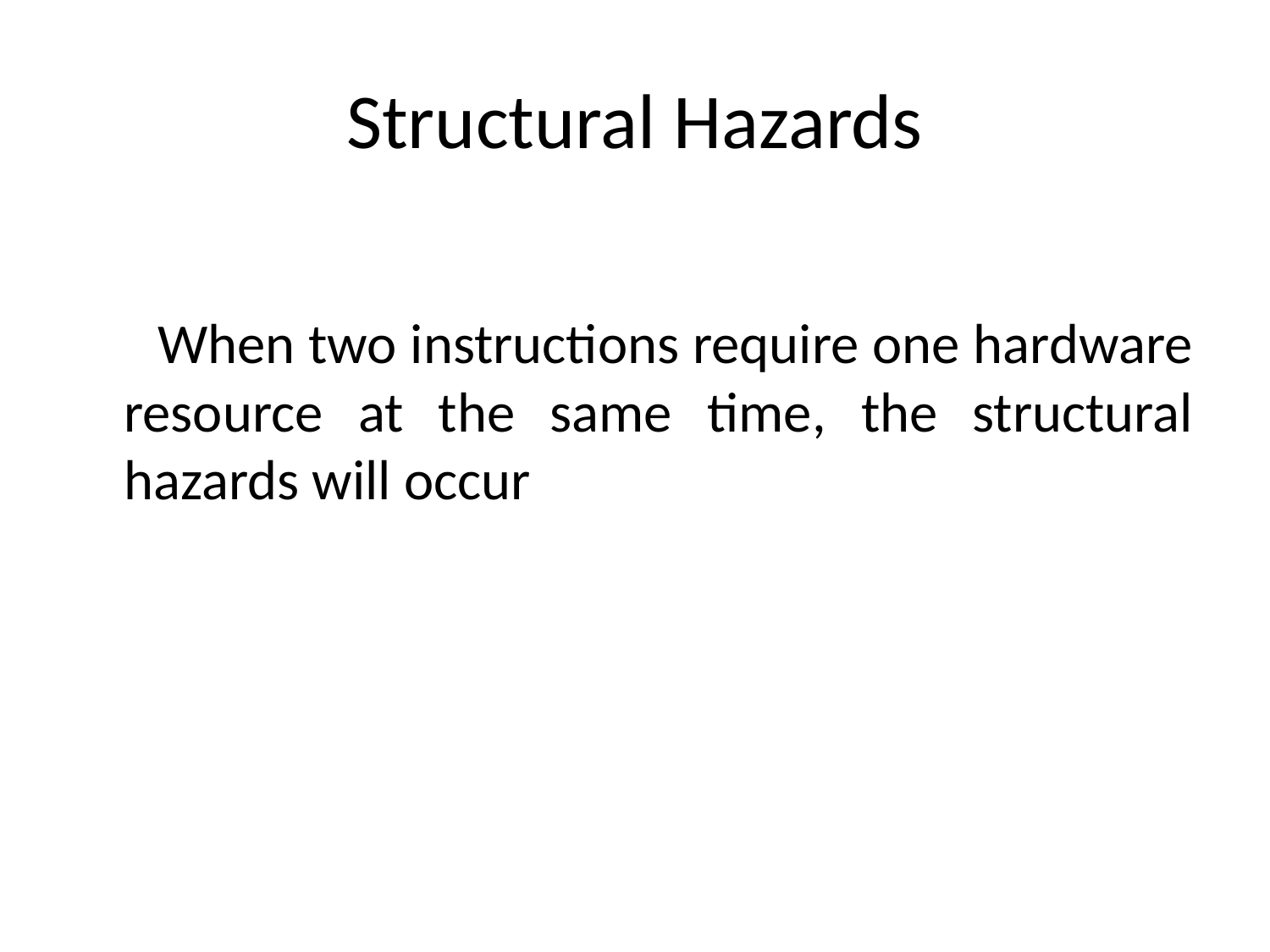

# Structural Hazards

      When two instructions require one hardware resource at the same time, the structural hazards will occur